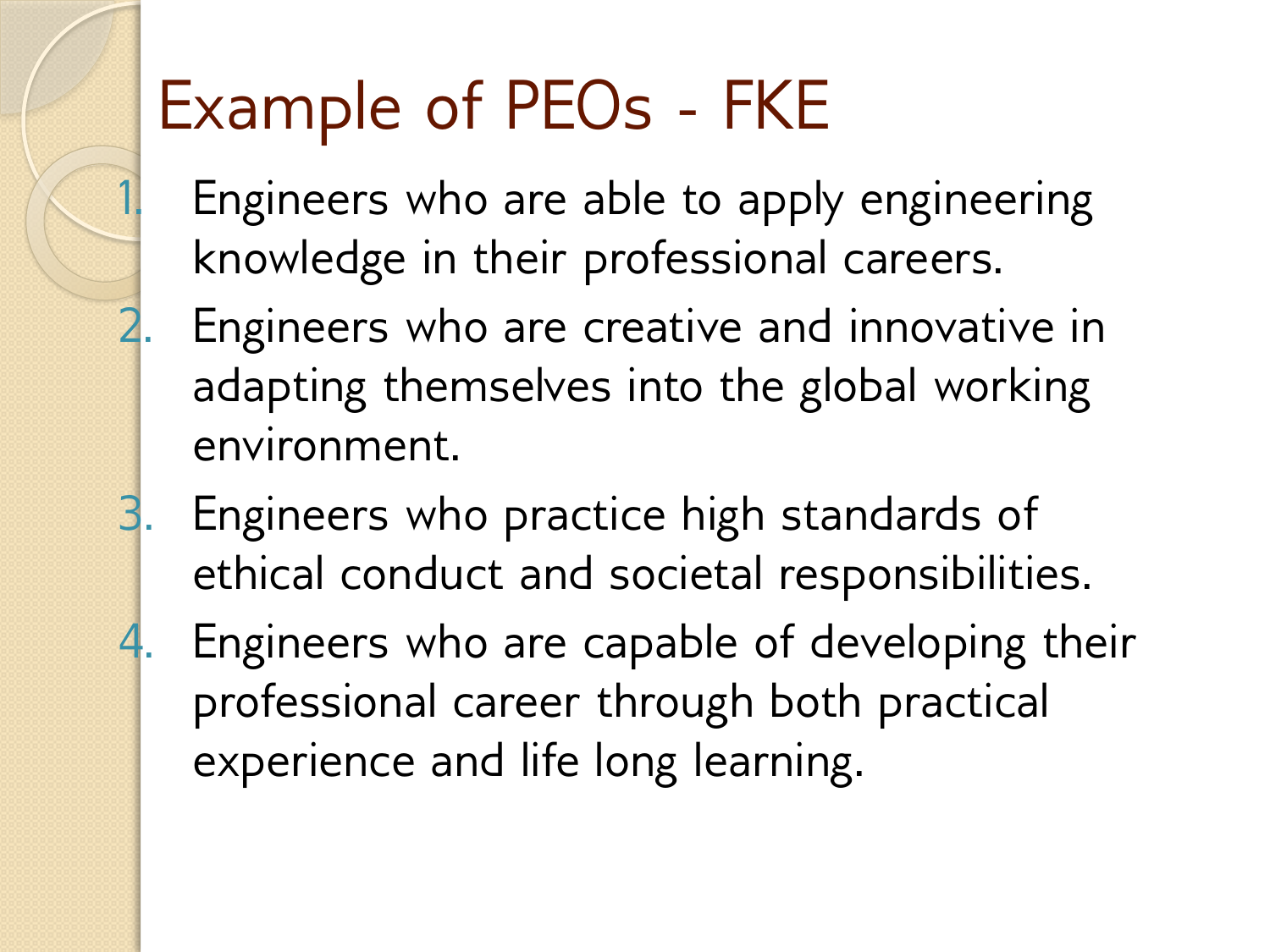

# Example of PEOs - FKE
Engineers who are able to apply engineering knowledge in their professional careers.
Engineers who are creative and innovative in adapting themselves into the global working environment.
Engineers who practice high standards of ethical conduct and societal responsibilities.
Engineers who are capable of developing their professional career through both practical experience and life long learning.